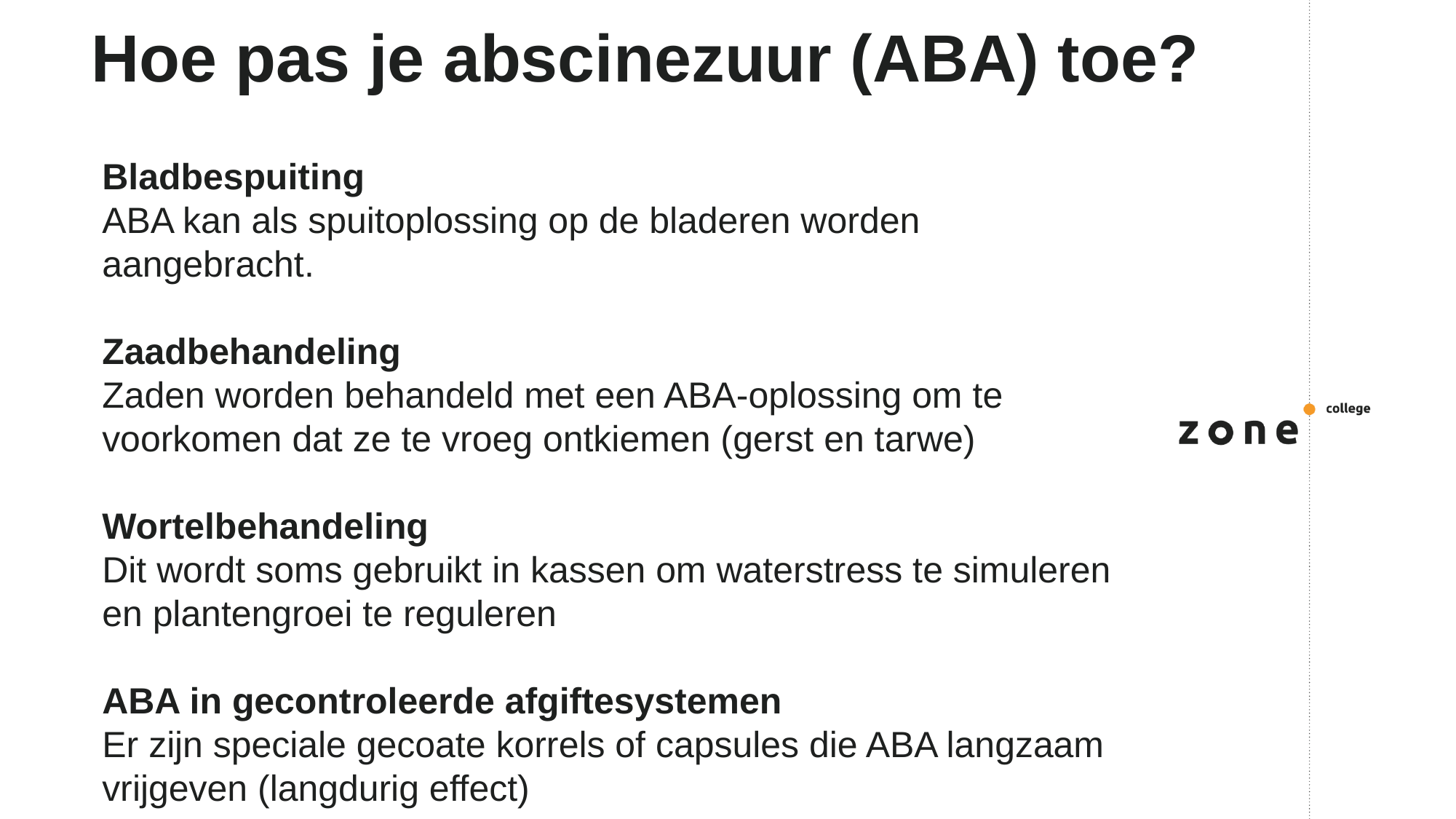

# Hoe pas je abscinezuur (ABA) toe?
Bladbespuiting
ABA kan als spuitoplossing op de bladeren worden aangebracht.

Zaadbehandeling
Zaden worden behandeld met een ABA-oplossing om te voorkomen dat ze te vroeg ontkiemen (gerst en tarwe)

Wortelbehandeling
Dit wordt soms gebruikt in kassen om waterstress te simuleren en plantengroei te reguleren

ABA in gecontroleerde afgiftesystemen
Er zijn speciale gecoate korrels of capsules die ABA langzaam vrijgeven (langdurig effect)